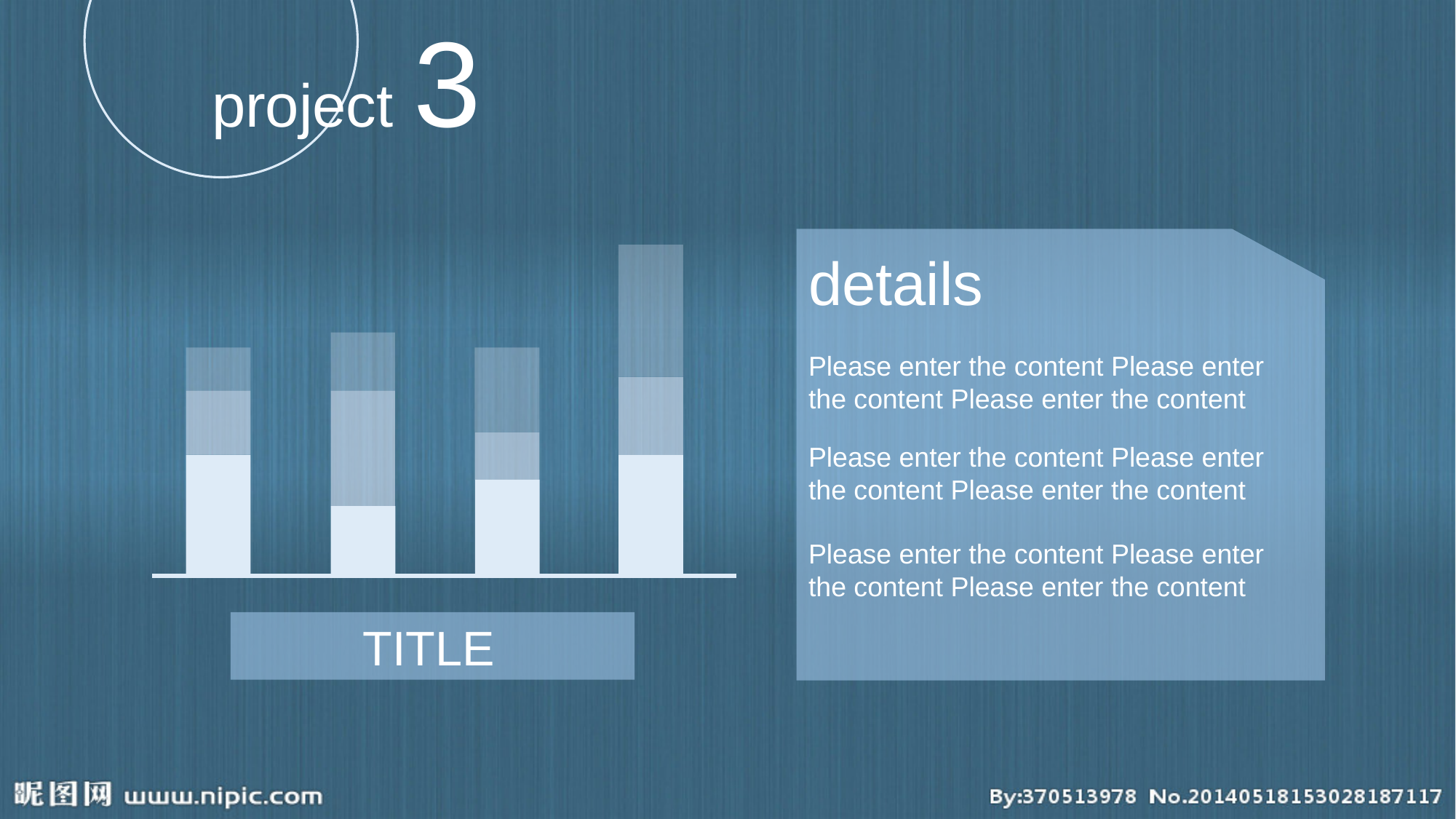

project  3

details

Please enter the content Please enter the content Please enter the content

Please enter the content Please enter the content Please enter the content

Please enter the content Please enter the content Please enter the content
TITLE